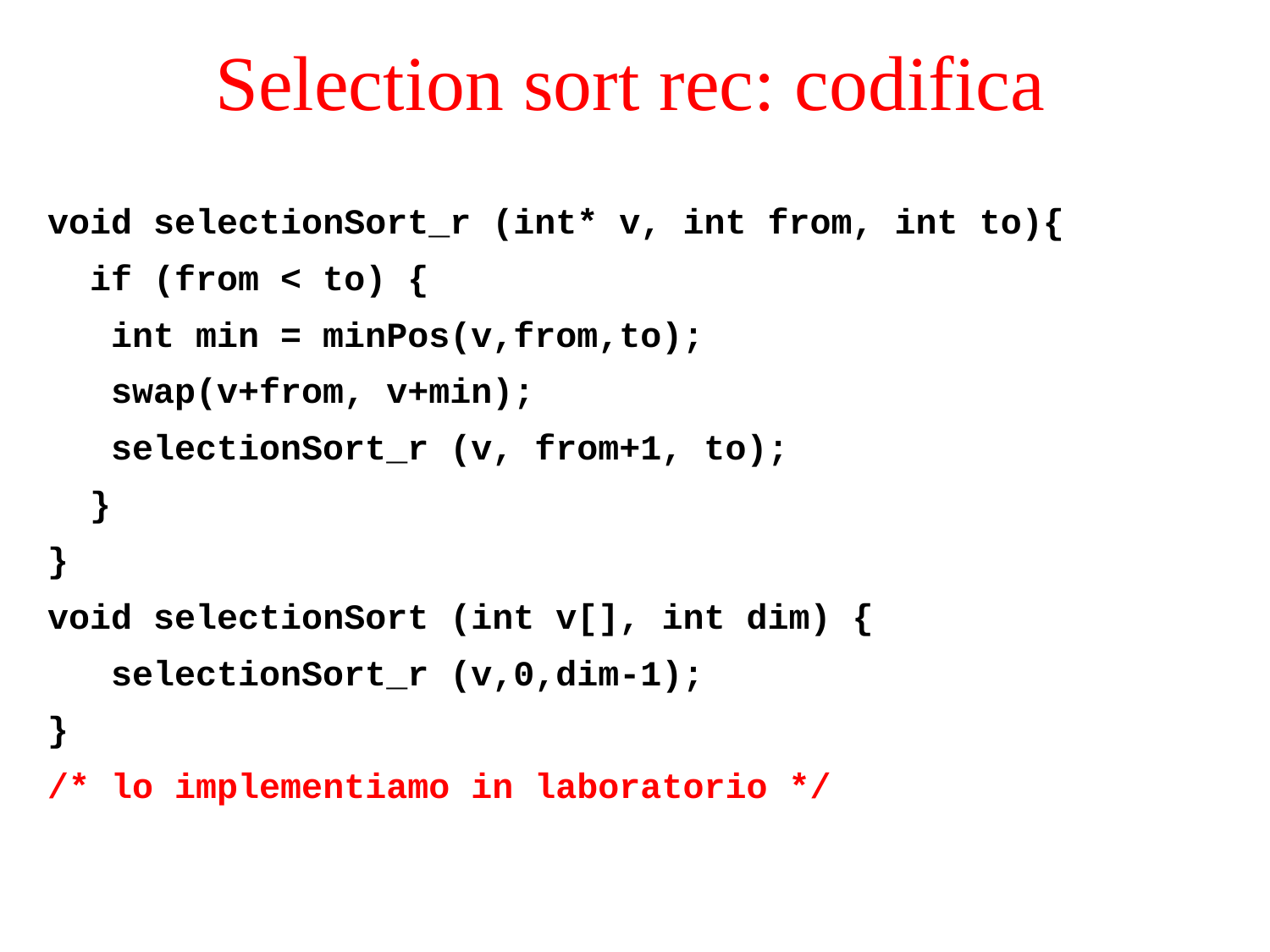

# Selection sort rec: codifica

void selectionSort_r (int* v, int from, int to){
  if (from < to) {
   int min = minPos(v,from,to);
   swap(v+from, v+min);
   selectionSort_r (v, from+1, to);
  }
}
void selectionSort (int v[], int dim) {
   selectionSort_r (v,0,dim-1);
}
/* lo implementiamo in laboratorio */